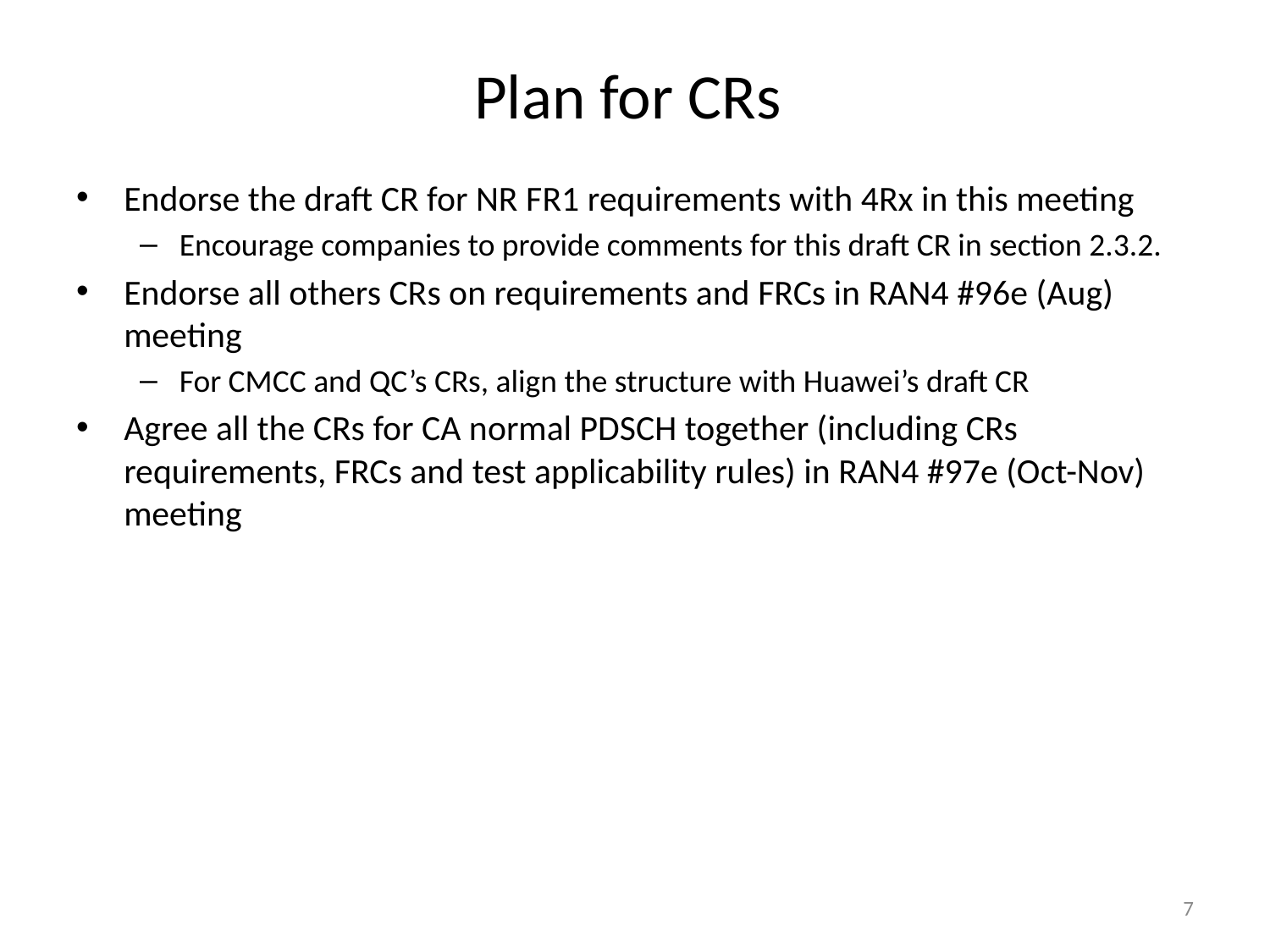

# Plan for CRs
Endorse the draft CR for NR FR1 requirements with 4Rx in this meeting
Encourage companies to provide comments for this draft CR in section 2.3.2.
Endorse all others CRs on requirements and FRCs in RAN4 #96e (Aug) meeting
For CMCC and QC’s CRs, align the structure with Huawei’s draft CR
Agree all the CRs for CA normal PDSCH together (including CRs requirements, FRCs and test applicability rules) in RAN4 #97e (Oct-Nov) meeting

7